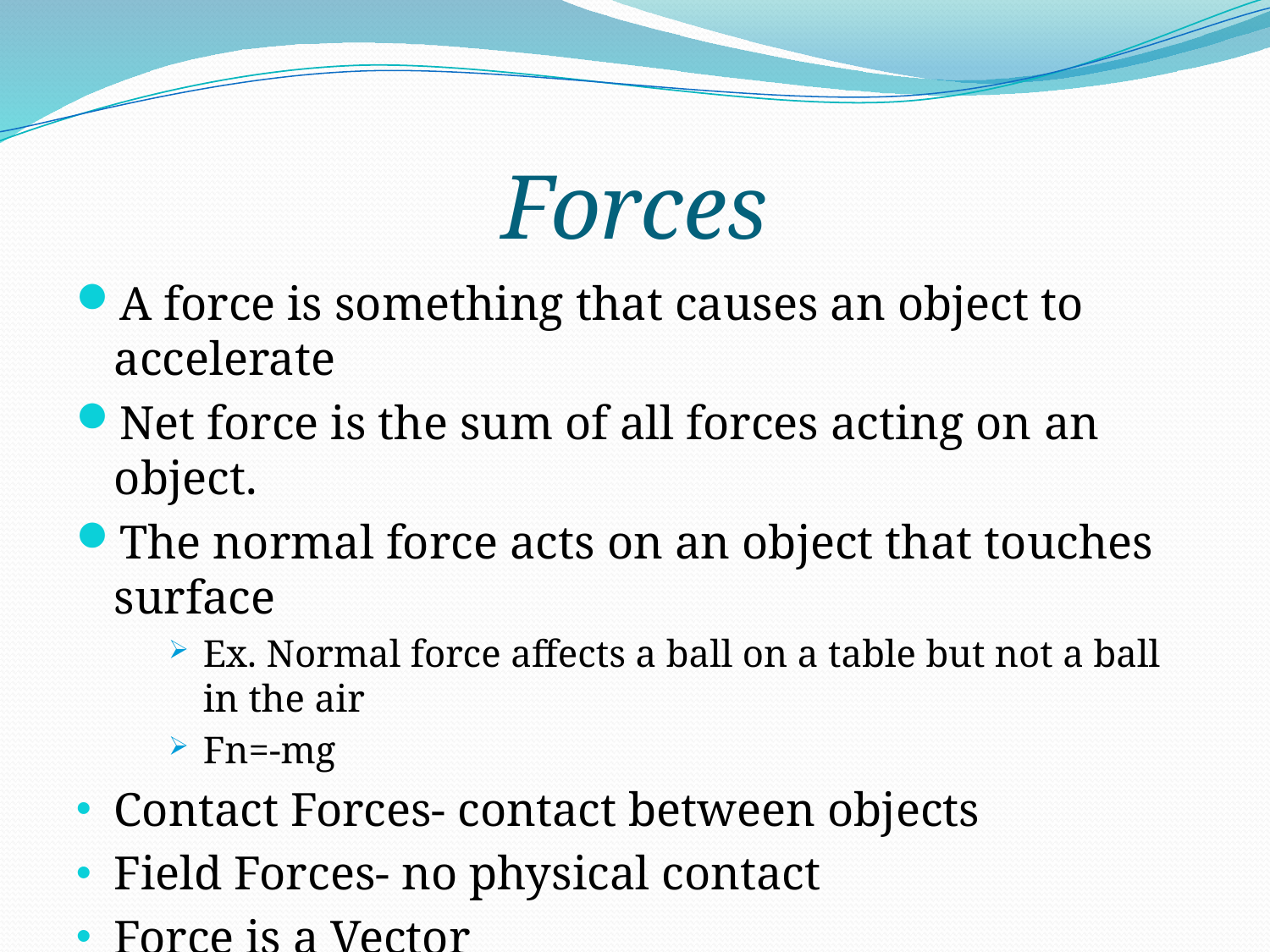

# Forces
A force is something that causes an object to accelerate
Net force is the sum of all forces acting on an object.
The normal force acts on an object that touches surface
Ex. Normal force affects a ball on a table but not a ball in the air
Fn=-mg
Contact Forces- contact between objects
Field Forces- no physical contact
Force is a Vector